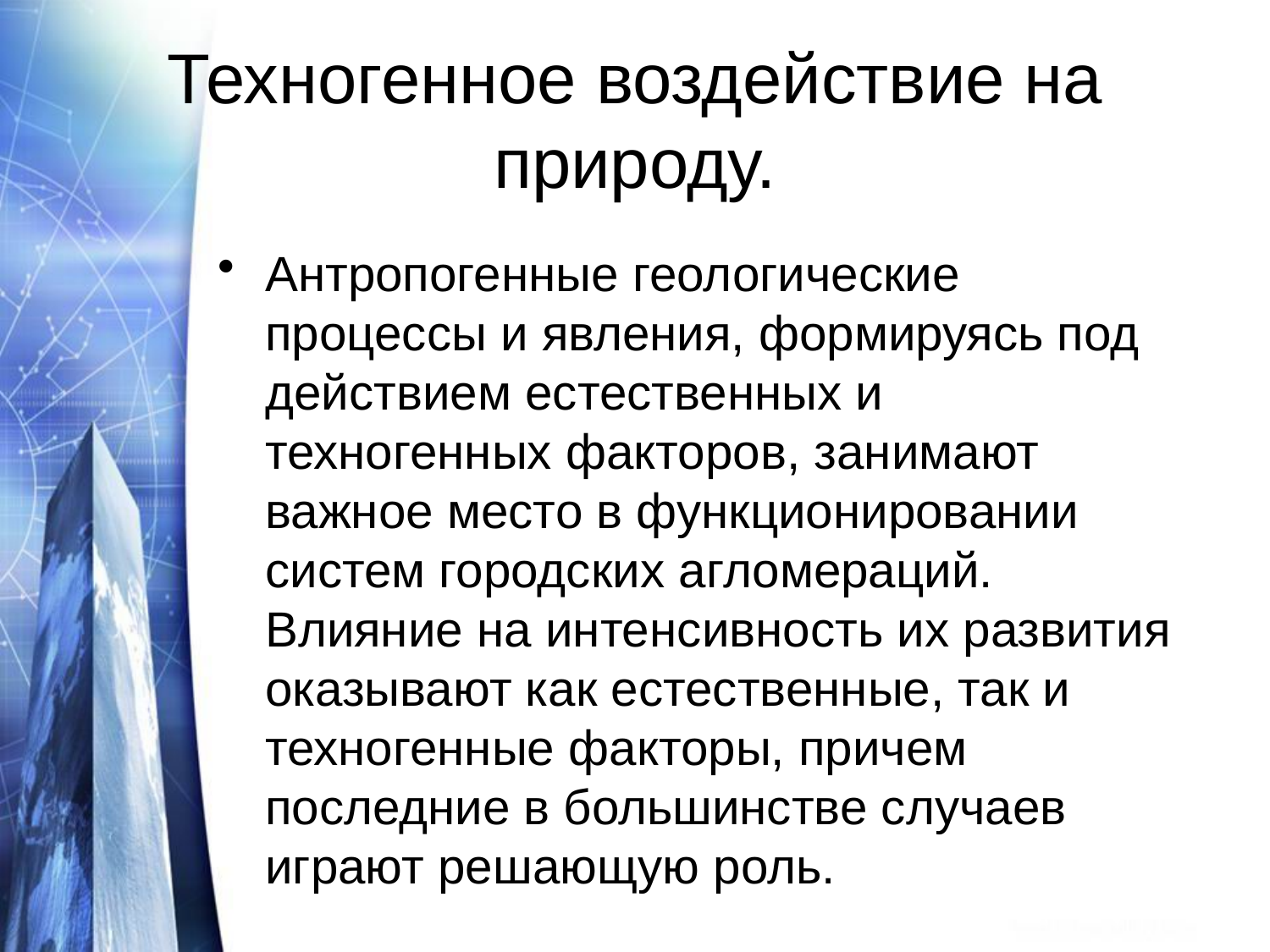

# Техногенное воздействие на природу.
Антропогенные геологические процессы и явления, формируясь под действием естественных и техногенных факторов, занимают важное место в функционировании систем городских агломераций. Влияние на интенсивность их развития оказывают как естественные, так и техногенные факторы, причем последние в большинстве случаев играют решающую роль.